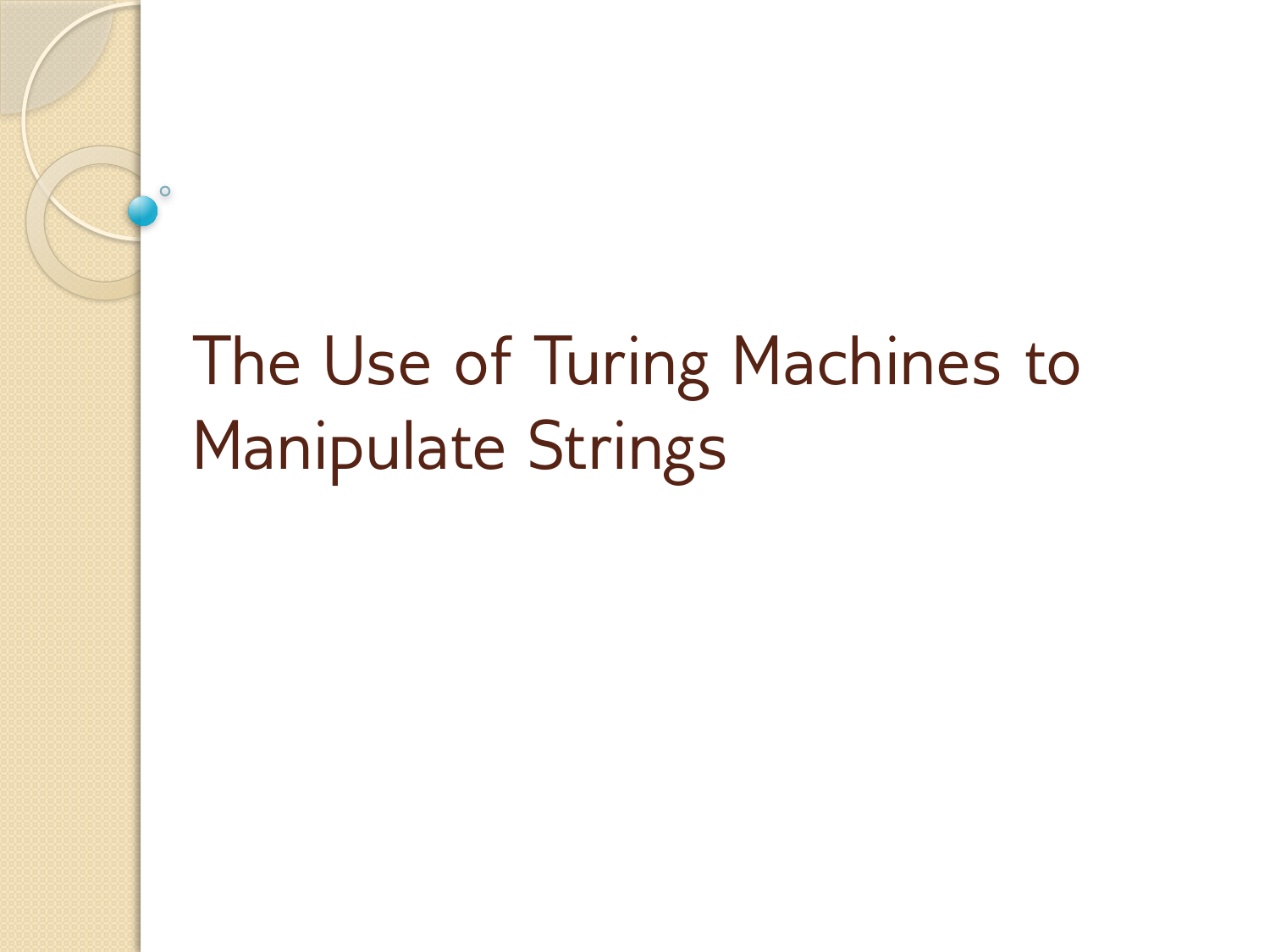

# The Use of Turing Machines to Manipulate Strings